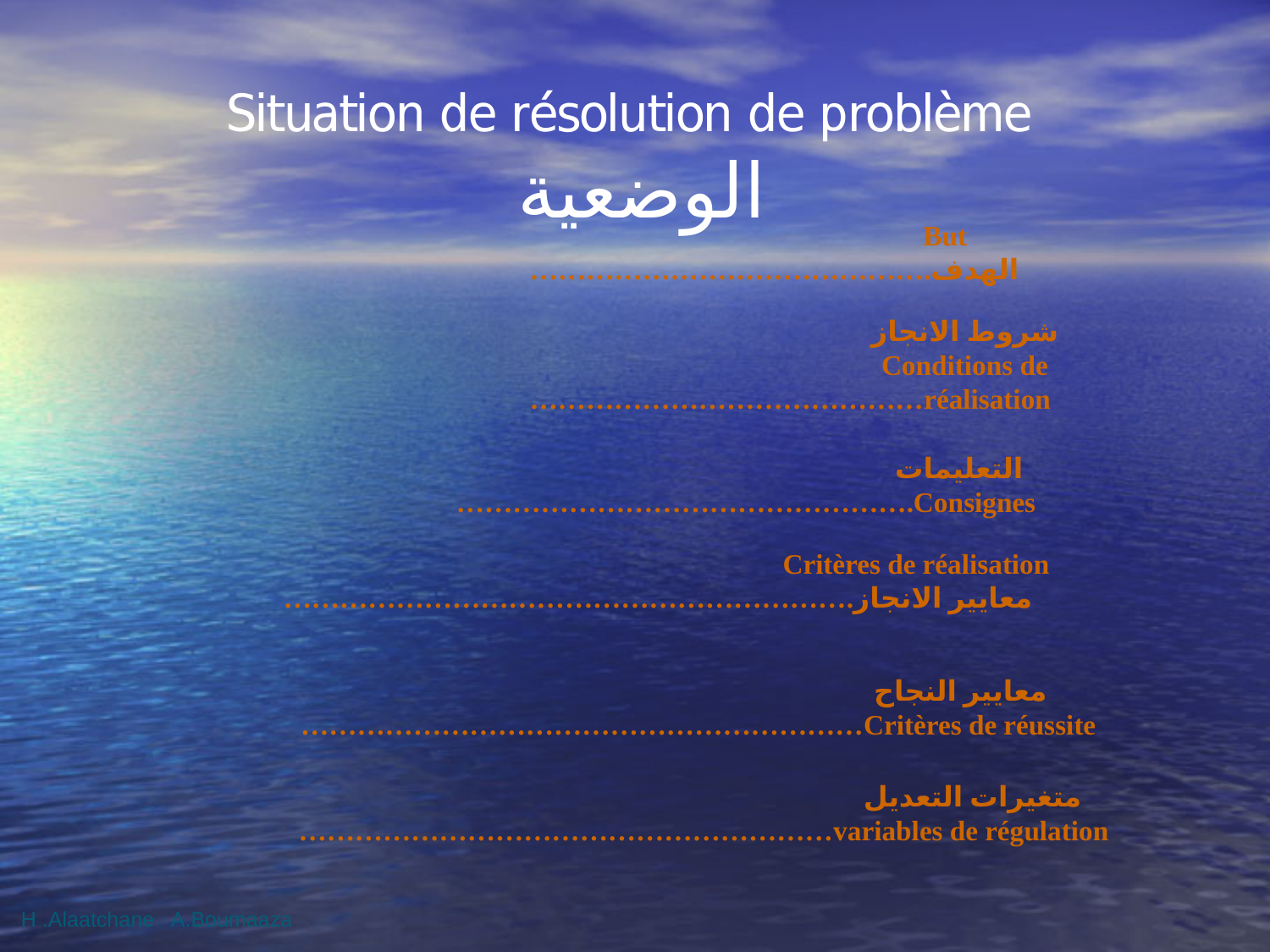

Situation de résolution de problème
 الوضعية
                                                         But
  …………………………………….الهدف
                                                  شروط الانجاز
                                                  Conditions de
……………………………………réalisation
                                                             التعليمات
………………………………………….Consignes
                                                                         Critères de réalisation
…………………………………………………….معايير الانجاز

                                                                                 معايير النجاح       ……………………………………………………Critères de réussite
                                                                             متغيرات التعديل
…………………………………………………variables de régulation
H .Alaatchane   A.Boumaaza